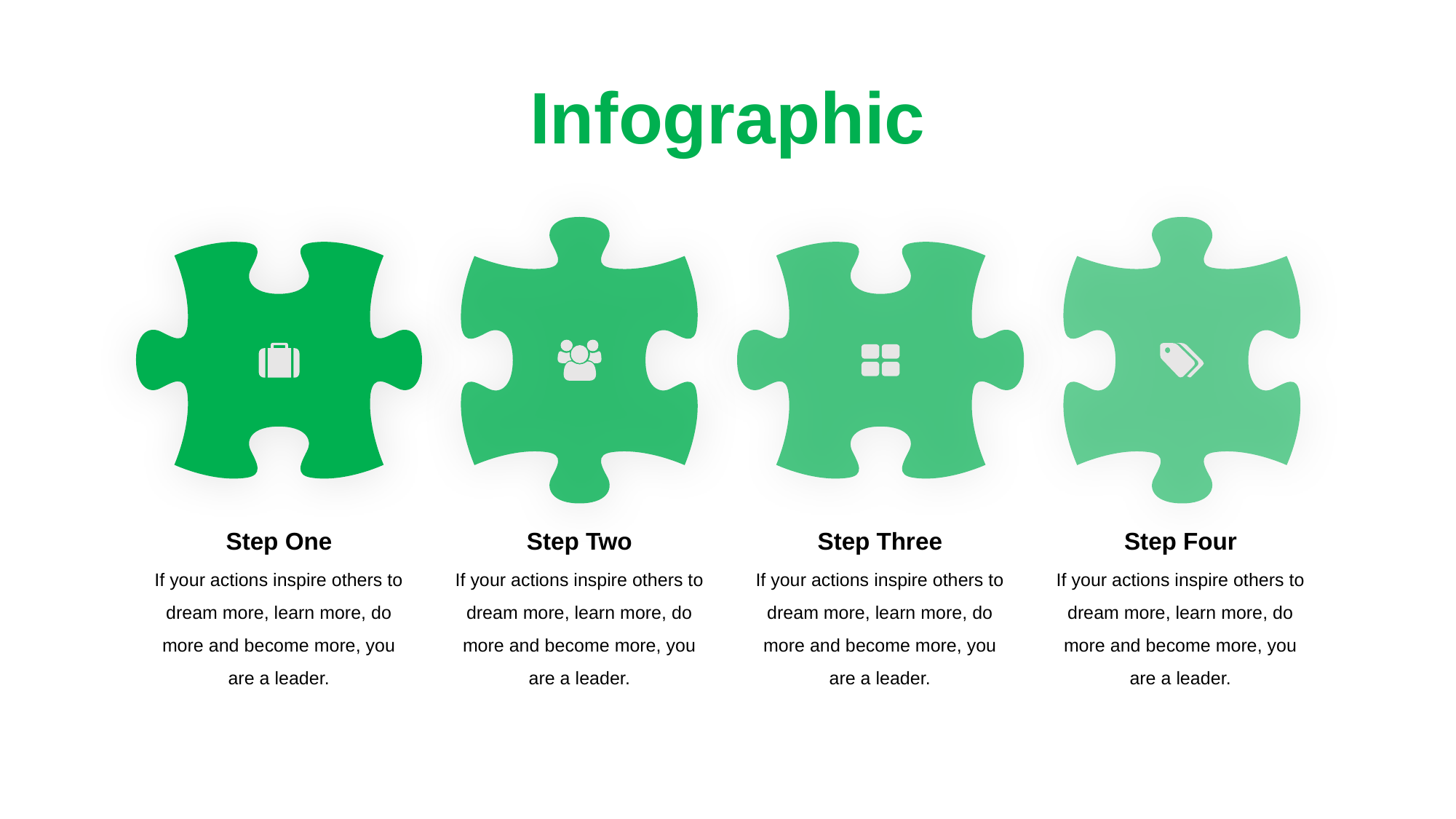

Infographic

Step One
Step Two
Step Three
Step Four
If your actions inspire others to dream more, learn more, do more and become more, you are a leader.
If your actions inspire others to dream more, learn more, do more and become more, you are a leader.
If your actions inspire others to dream more, learn more, do more and become more, you are a leader.
If your actions inspire others to dream more, learn more, do more and become more, you are a leader.